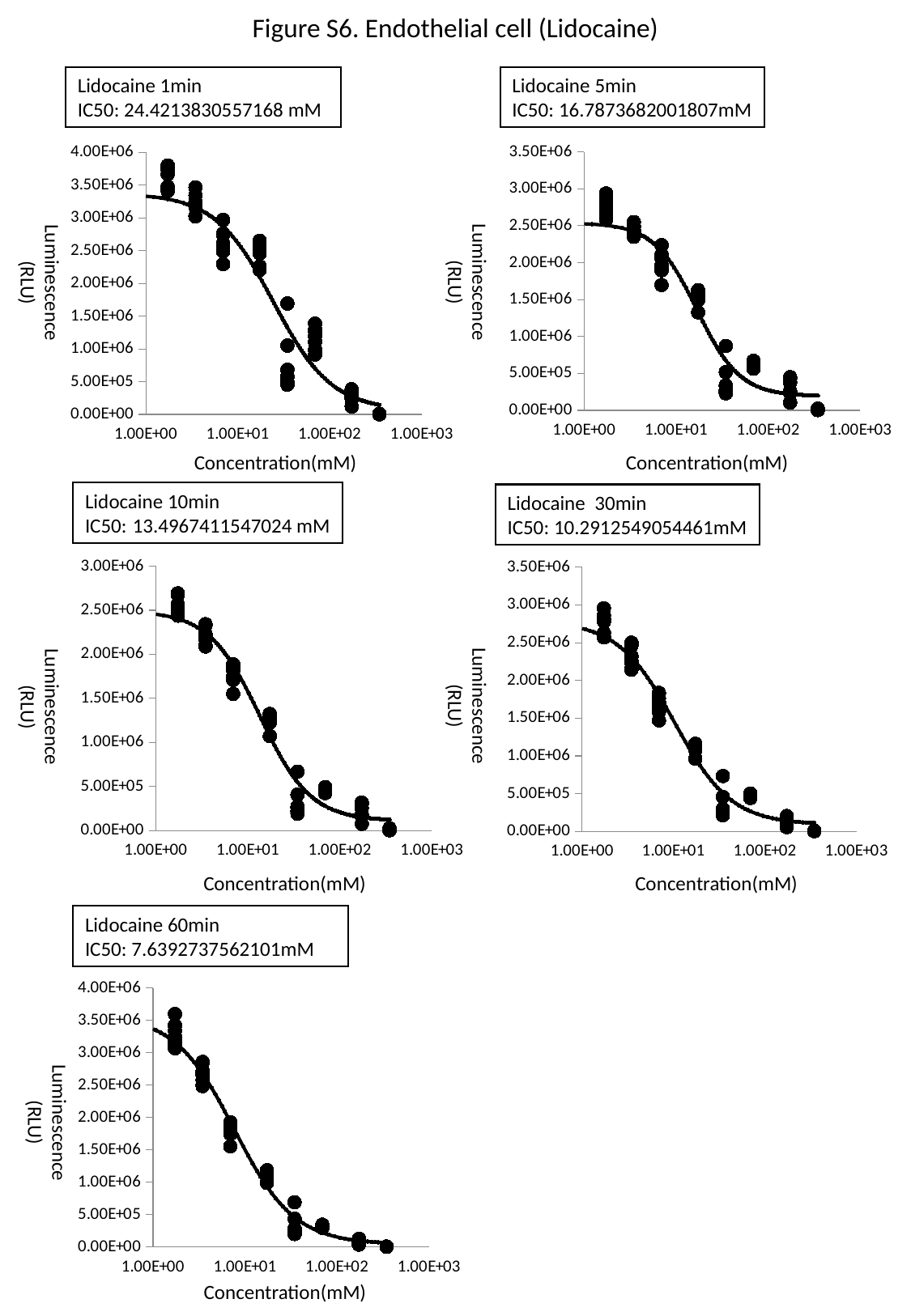

Figure S6. Endothelial cell (Lidocaine)
Lidocaine 1min
IC50: 24.4213830557168 mM
Lidocaine 5min
IC50: 16.7873682001807mM

### Chart

| Category |  |  |
|---|---|---|

### Chart

| Category |  |  |
|---|---|---|
Luminescence (RLU)
Luminescence (RLU)
Concentration(mM)
Concentration(mM)
Lidocaine 10min
IC50: 13.4967411547024 mM
Lidocaine  30min
IC50: 10.2912549054461mM

### Chart

| Category |  |  |
|---|---|---|

### Chart

| Category |  |  |
|---|---|---|
Luminescence (RLU)
Luminescence (RLU)
Concentration(mM)
Concentration(mM)
Lidocaine 60min
IC50: 7.6392737562101mM

### Chart

| Category |  |  |
|---|---|---|
Luminescence (RLU)
Concentration(mM)